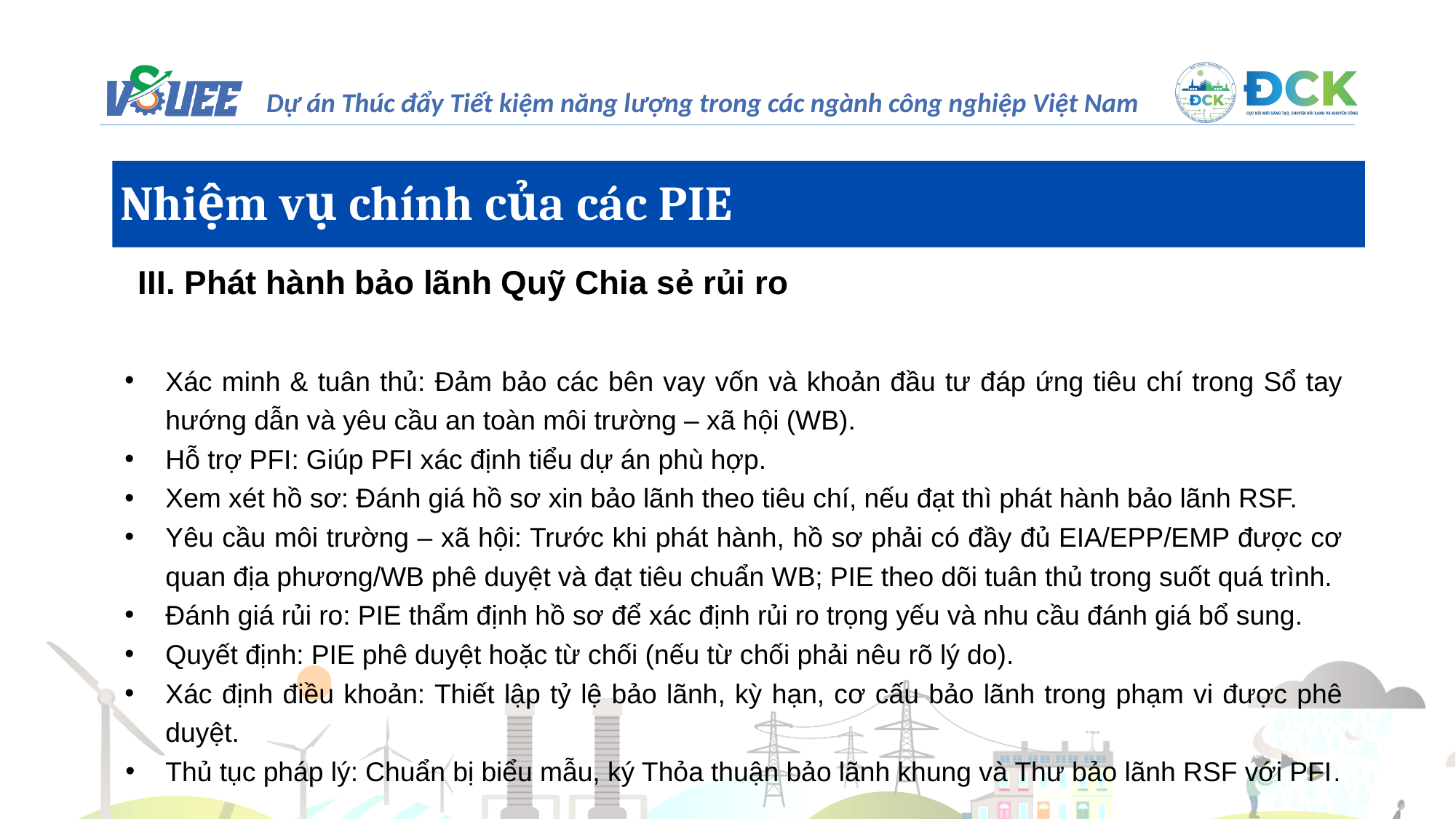

Nhiệm vụ chính của các PIE
III. Phát hành bảo lãnh Quỹ Chia sẻ rủi ro

Xác minh & tuân thủ: Đảm bảo các bên vay vốn và khoản đầu tư đáp ứng tiêu chí trong Sổ tay hướng dẫn và yêu cầu an toàn môi trường – xã hội (WB).
Hỗ trợ PFI: Giúp PFI xác định tiểu dự án phù hợp.
Xem xét hồ sơ: Đánh giá hồ sơ xin bảo lãnh theo tiêu chí, nếu đạt thì phát hành bảo lãnh RSF.
Yêu cầu môi trường – xã hội: Trước khi phát hành, hồ sơ phải có đầy đủ EIA/EPP/EMP được cơ quan địa phương/WB phê duyệt và đạt tiêu chuẩn WB; PIE theo dõi tuân thủ trong suốt quá trình.
Đánh giá rủi ro: PIE thẩm định hồ sơ để xác định rủi ro trọng yếu và nhu cầu đánh giá bổ sung.
Quyết định: PIE phê duyệt hoặc từ chối (nếu từ chối phải nêu rõ lý do).
Xác định điều khoản: Thiết lập tỷ lệ bảo lãnh, kỳ hạn, cơ cấu bảo lãnh trong phạm vi được phê duyệt.
Thủ tục pháp lý: Chuẩn bị biểu mẫu, ký Thỏa thuận bảo lãnh khung và Thư bảo lãnh RSF với PFI.